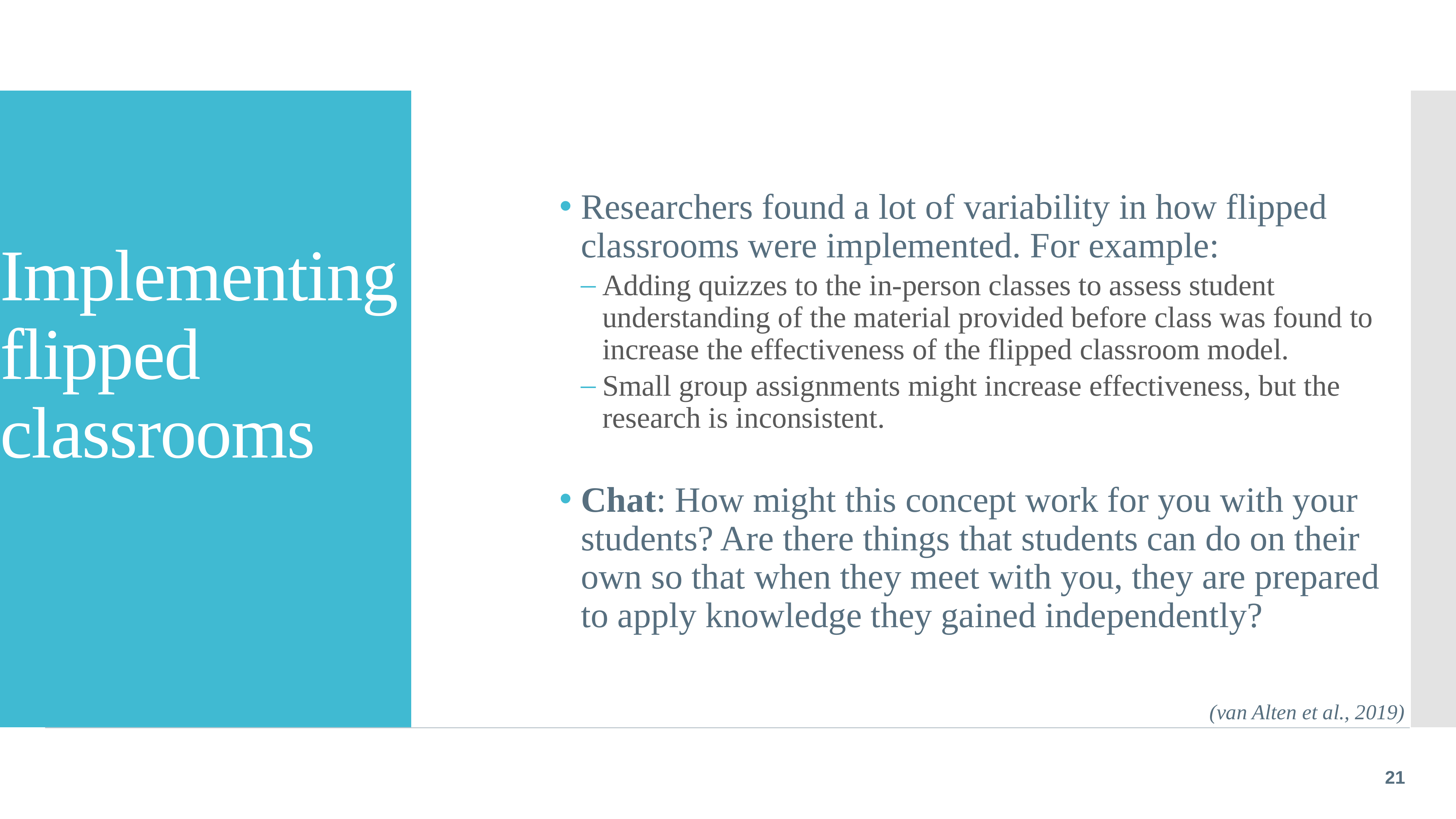

# Implementing flipped classrooms
Researchers found a lot of variability in how flipped classrooms were implemented. For example:
Adding quizzes to the in-person classes to assess student understanding of the material provided before class was found to increase the effectiveness of the flipped classroom model.
Small group assignments might increase effectiveness, but the research is inconsistent.
Chat: How might this concept work for you with your students? Are there things that students can do on their own so that when they meet with you, they are prepared to apply knowledge they gained independently?
(van Alten et al., 2019)
21